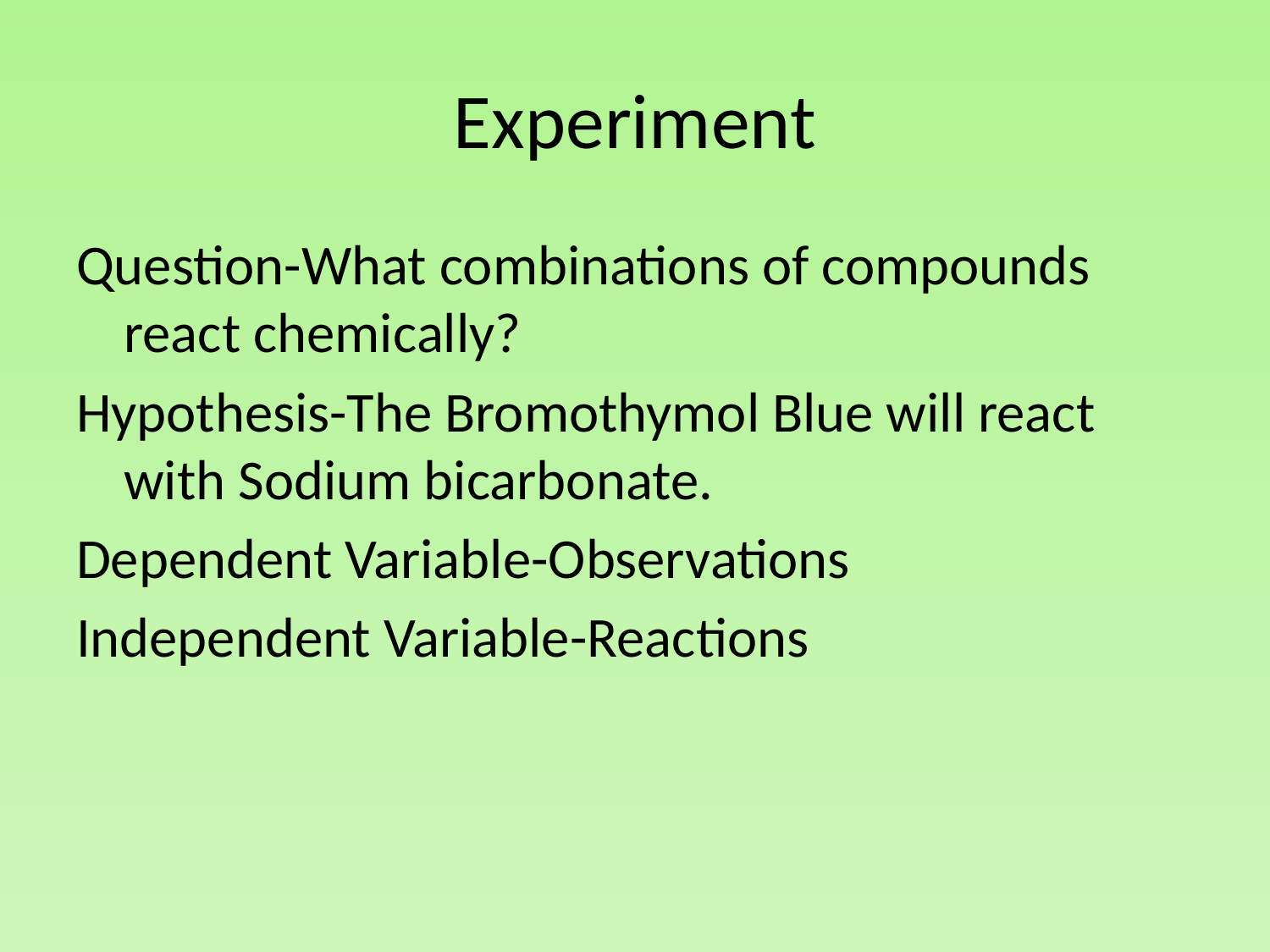

# Experiment
Question-What combinations of compounds react chemically?
Hypothesis-The Bromothymol Blue will react with Sodium bicarbonate.
Dependent Variable-Observations
Independent Variable-Reactions